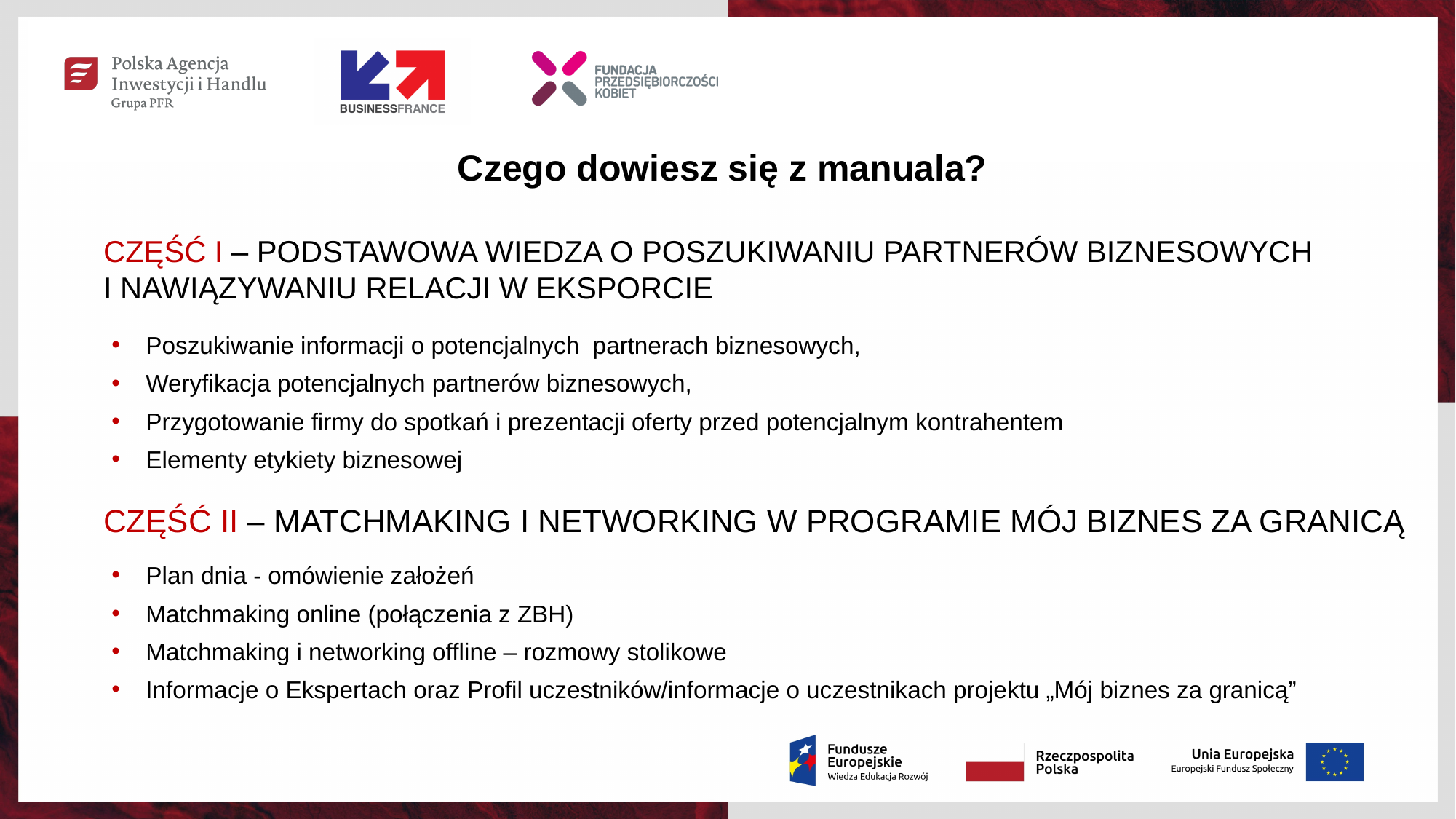

# Czego dowiesz się z manuala?
CZĘŚĆ I – PODSTAWOWA WIEDZA O POSZUKIWANIU PARTNERÓW BIZNESOWYCH
I NAWIĄZYWANIU RELACJI W EKSPORCIE

Poszukiwanie informacji o potencjalnych  partnerach biznesowych,
Weryfikacja potencjalnych partnerów biznesowych,
Przygotowanie firmy do spotkań i prezentacji oferty przed potencjalnym kontrahentem
Elementy etykiety biznesowej
CZĘŚĆ II – MATCHMAKING I NETWORKING W PROGRAMIE MÓJ BIZNES ZA GRANICĄ
Plan dnia - omówienie założeń
Matchmaking online (połączenia z ZBH)
Matchmaking i networking offline – rozmowy stolikowe
Informacje o Ekspertach oraz Profil uczestników/informacje o uczestnikach projektu „Mój biznes za granicą”